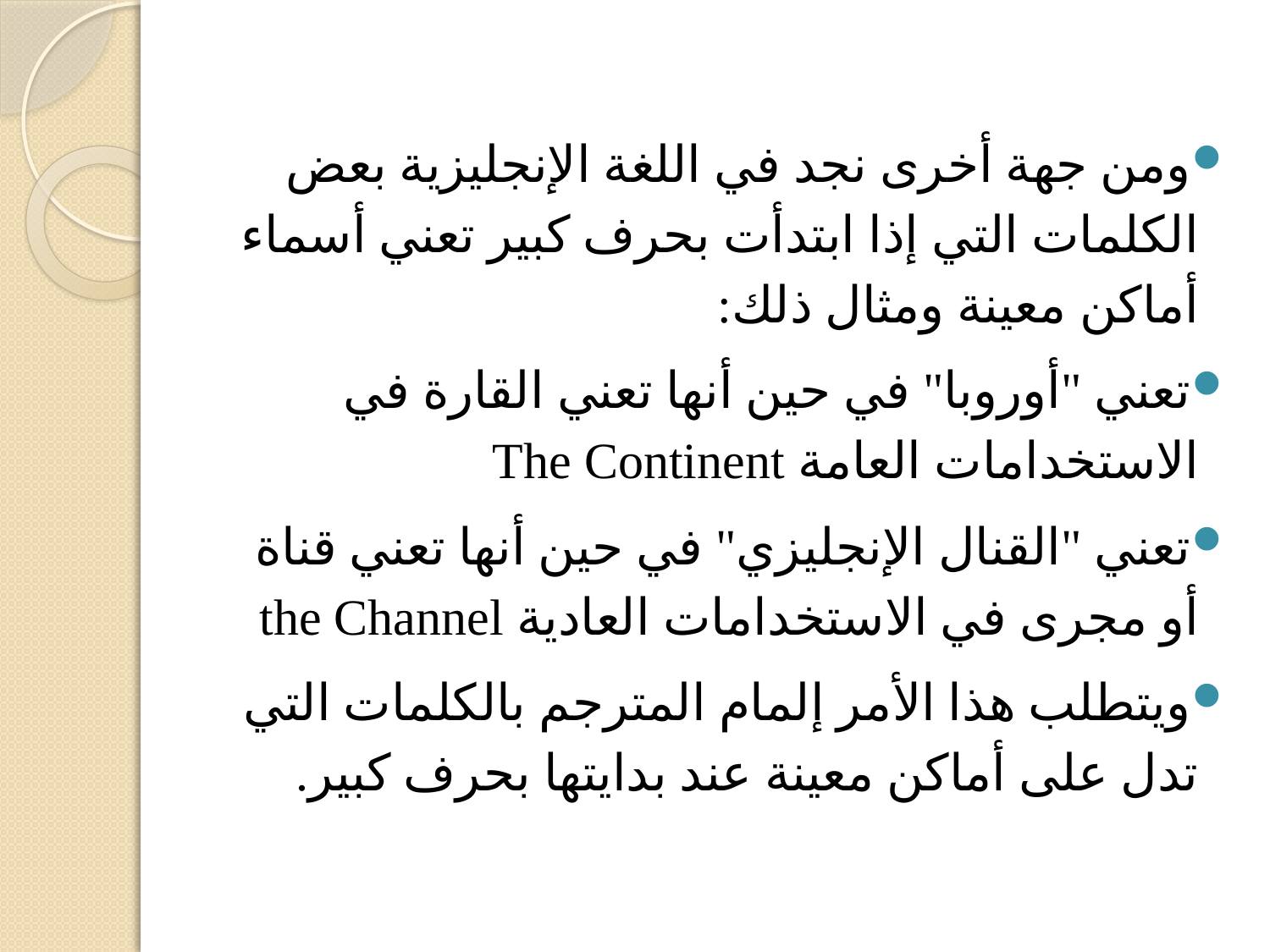

ومن جهة أخرى نجد في اللغة الإنجليزية بعض الكلمات التي إذا ابتدأت بحرف كبير تعني أسماء أماكن معينة ومثال ذلك:
تعني "أوروبا" في حين أنها تعني القارة في الاستخدامات العامة 	The Continent
تعني "القنال الإنجليزي" في حين أنها تعني قناة أو مجرى في الاستخدامات العادية 	the Channel
ويتطلب هذا الأمر إلمام المترجم بالكلمات التي تدل على أماكن معينة عند بدايتها بحرف كبير.